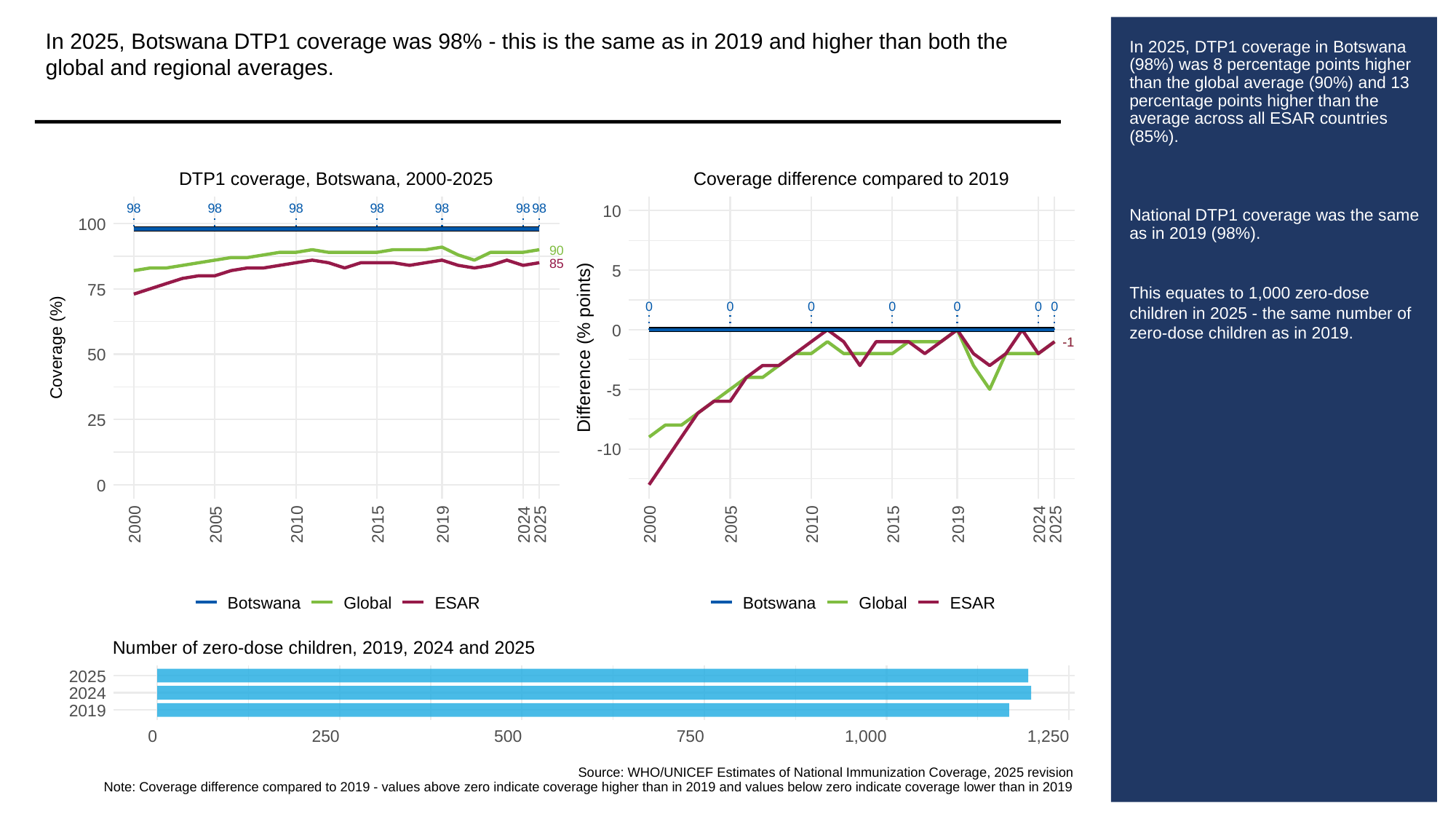

In 2025, Botswana DTP1 coverage was 98% - this is the same as in 2019 and higher than both the global and regional averages.
# In 2025, DTP1 coverage in Botswana (98%) was 8 percentage points higher than the global average (90%) and 13 percentage points higher than the average across all ESAR countries (85%).

National DTP1 coverage was the same as in 2019 (98%).

This equates to 1,000 zero-dose children in 2025 - the same number of zero-dose children as in 2019.

DTP1 coverage, Botswana, 2000-2025
Coverage difference compared to 2019

98
98
98
98
98
98
98
10

100

90

85

5

75

0
0
0
0
0
0
0

0

-1
-1
Difference (% points)
Coverage (%)
50

-5

25

-10

0

2000
2005
2010
2015
2019
2024
2025
2000
2005
2010
2015
2019
2024
2025
Botswana
Global
ESAR
Botswana
Global
ESAR

Number of zero-dose children, 2019, 2024 and 2025

2025

2024

2019

0
250
500
750
1,000
1,250
Source: WHO/UNICEF Estimates of National Immunization Coverage, 2025 revision
Note: Coverage difference compared to 2019 - values above zero indicate coverage higher than in 2019 and values below zero indicate coverage lower than in 2019